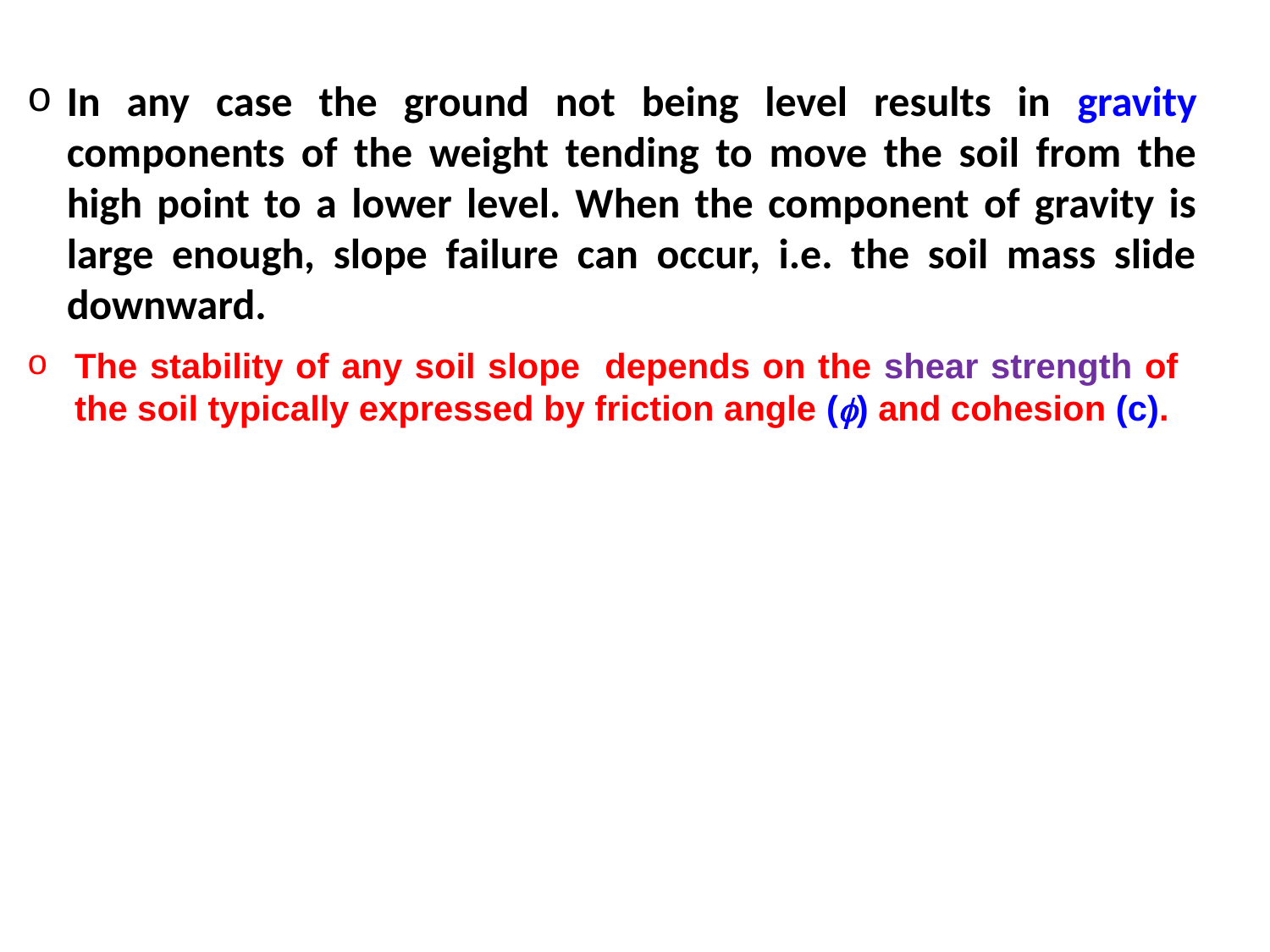

In any case the ground not being level results in gravity components of the weight tending to move the soil from the high point to a lower level. When the component of gravity is large enough, slope failure can occur, i.e. the soil mass slide downward.
The stability of any soil slope  depends on the shear strength of the soil typically expressed by friction angle (φ) and cohesion (c).